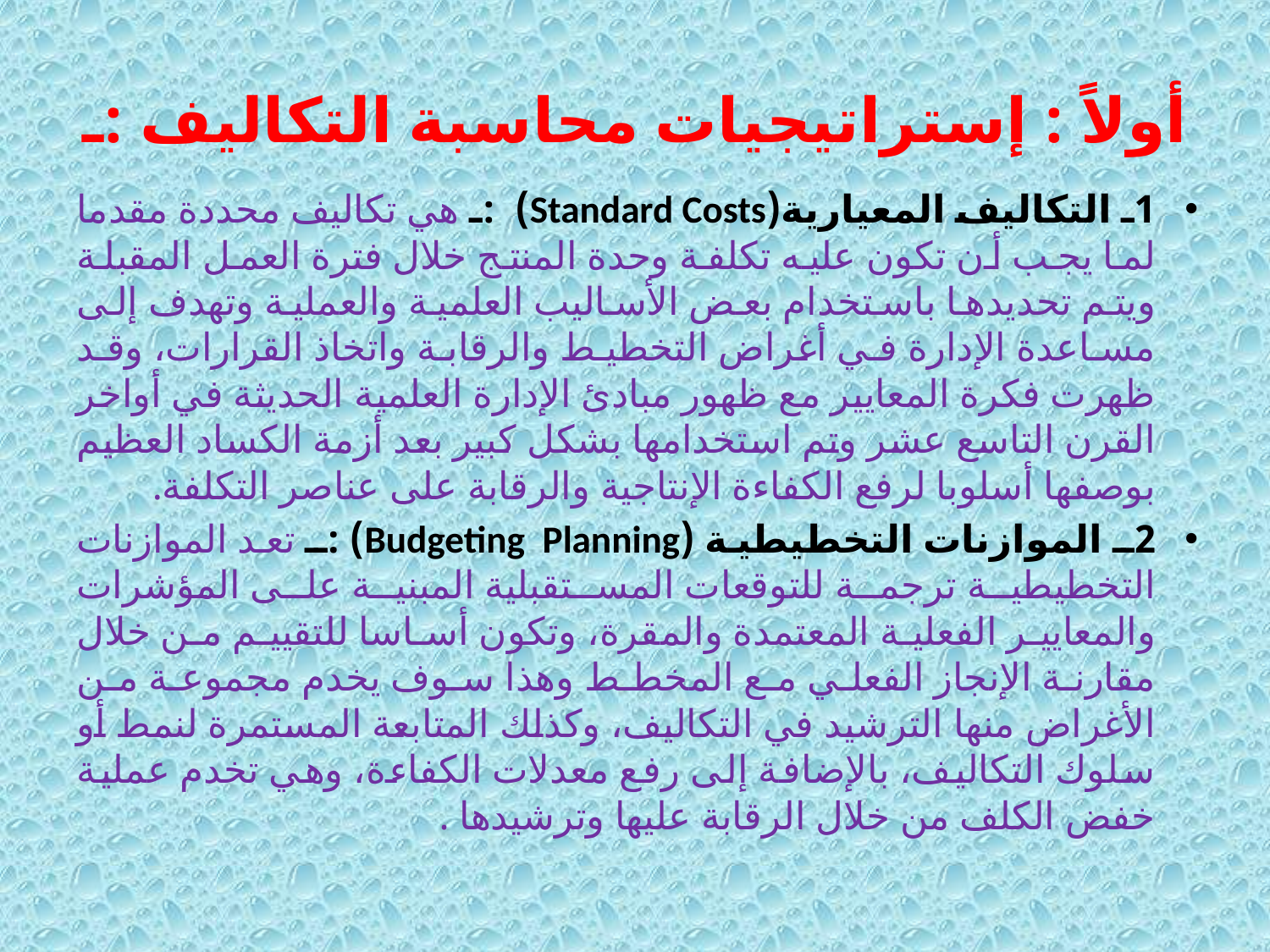

# أولاً : إستراتيجيات محاسبة التكاليف :ـ
1ـ التكاليف المعيارية(Standard Costs)  :ـ هي تكاليف محددة مقدما لما يجب أن تكون عليه تكلفة وحدة المنتج خلال فترة العمل المقبلة ويتم تحديدها باستخدام بعض الأساليب العلمية والعملية وتهدف إلى مساعدة الإدارة في أغراض التخطيط والرقابة واتخاذ القرارات، وقد ظهرت فكرة المعايير مع ظهور مبادئ الإدارة العلمية الحديثة في أواخر القرن التاسع عشر وتم استخدامها بشكل كبير بعد أزمة الكساد العظيم بوصفها أسلوبا لرفع الكفاءة الإنتاجية والرقابة على عناصر التكلفة.
2ـ الموازنات التخطيطية (Budgeting Planning) :ـ تعد الموازنات التخطيطية ترجمة للتوقعات المستقبلية المبنية على المؤشرات والمعايير الفعلية المعتمدة والمقرة، وتكون أساسا للتقييم من خلال مقارنة الإنجاز الفعلي مع المخطط وهذا سوف يخدم مجموعة من الأغراض منها الترشيد في التكاليف، وكذلك المتابعة المستمرة لنمط أو سلوك التكاليف، بالإضافة إلى رفع معدلات الكفاءة، وهي تخدم عملية خفض الكلف من خلال الرقابة عليها وترشيدها .